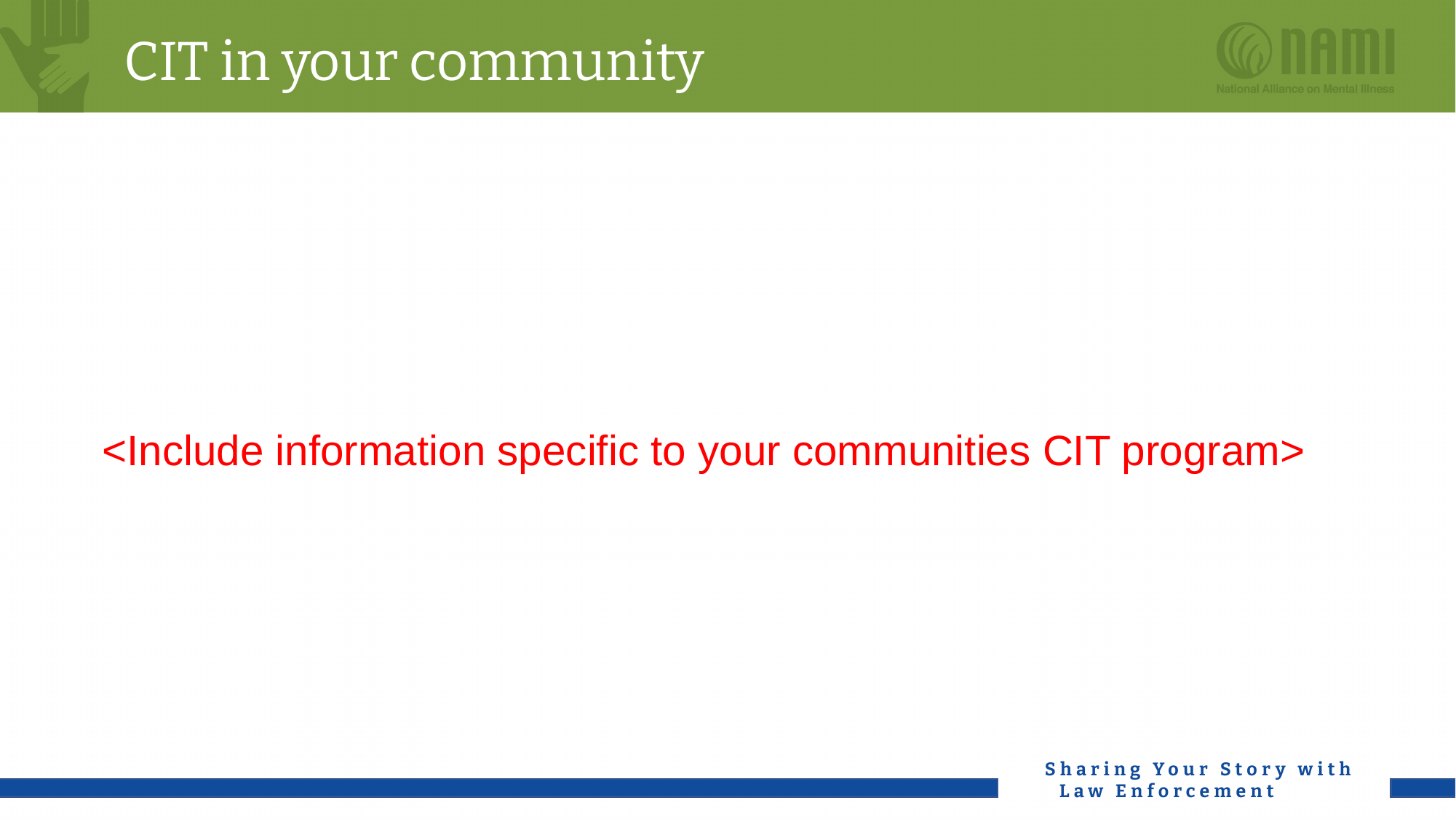

# CIT in your community
<Include information specific to your communities CIT program>
Sharing Your Story with
Law Enforcement